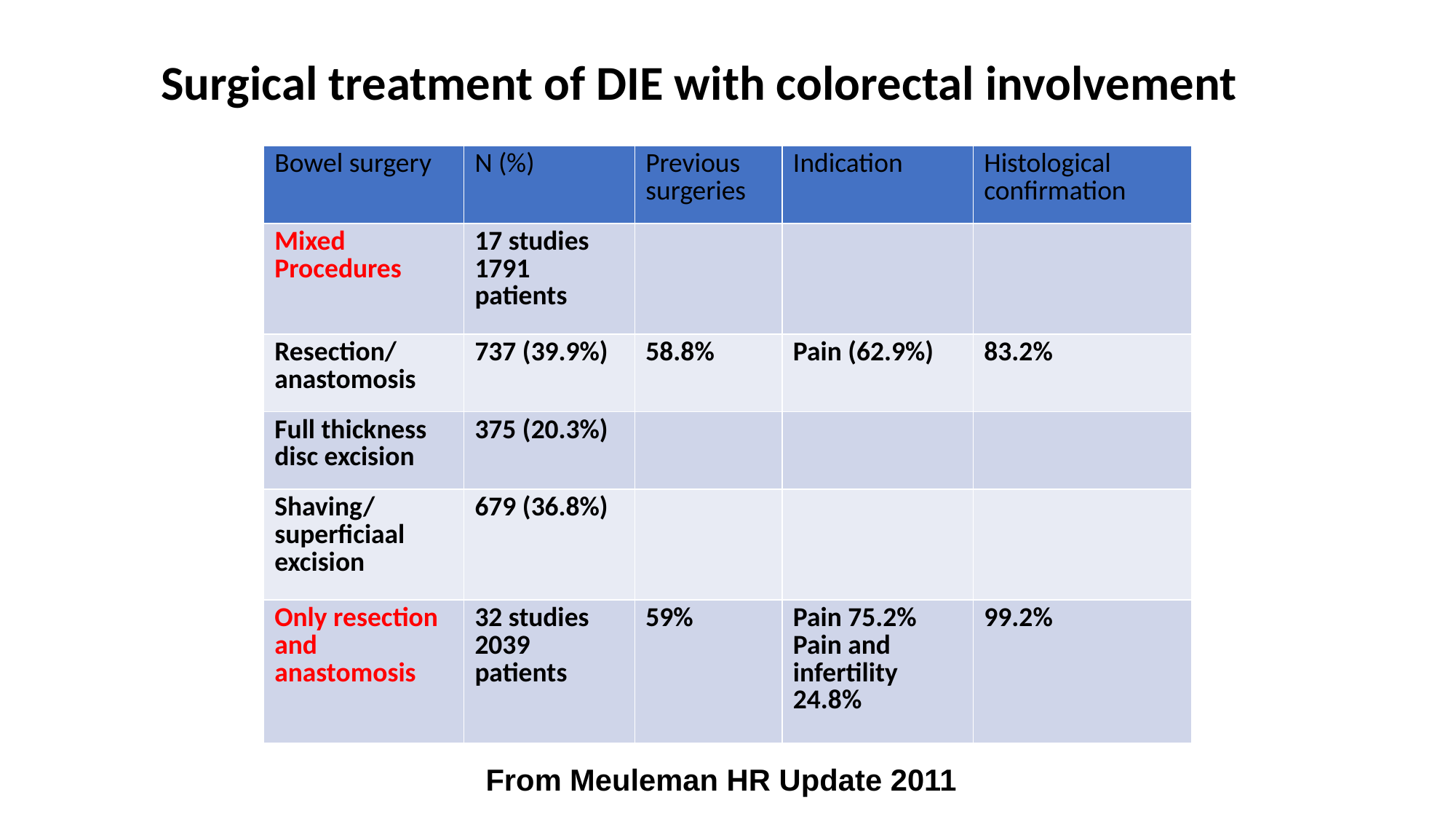

# Surgical treatment of DIE with colorectal involvement
| Bowel surgery | N (%) | Previous surgeries | Indication | Histological confirmation |
| --- | --- | --- | --- | --- |
| Mixed Procedures | 17 studies 1791 patients |  |  |  |
| Resection/ anastomosis | 737 (39.9%) | 58.8% | Pain (62.9%) | 83.2% |
| Full thickness disc excision | 375 (20.3%) |  |  |  |
| Shaving/ superficiaal excision | 679 (36.8%) |  |  |  |
| Only resection and anastomosis | 32 studies 2039 patients | 59% | Pain 75.2% Pain and infertility 24.8% | 99.2% |
From Meuleman HR Update 2011